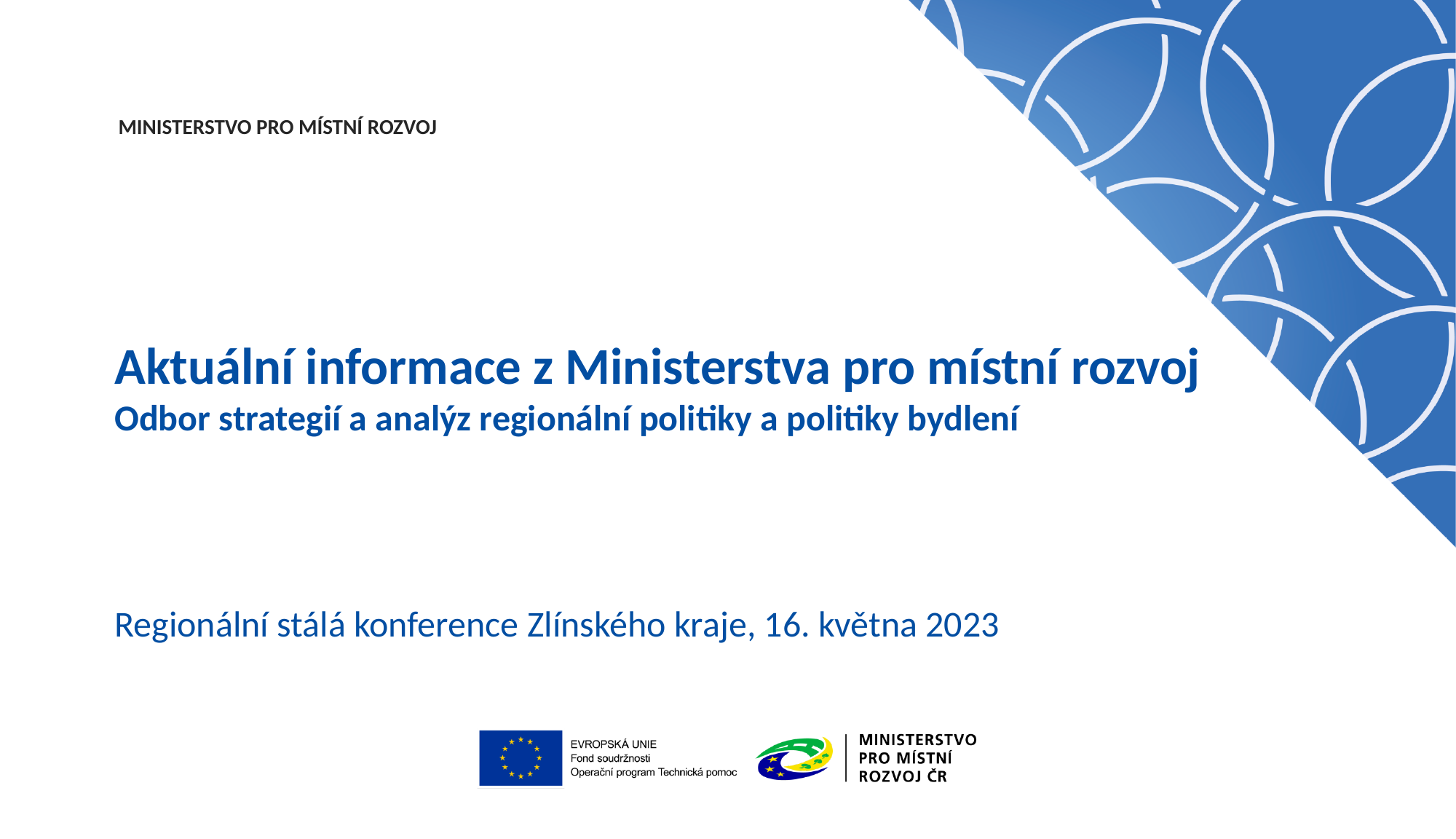

# Aktuální informace z Ministerstva pro místní rozvoj Odbor strategií a analýz regionální politiky a politiky bydlení

Regionální stálá konference Zlínského kraje, 16. května 2023